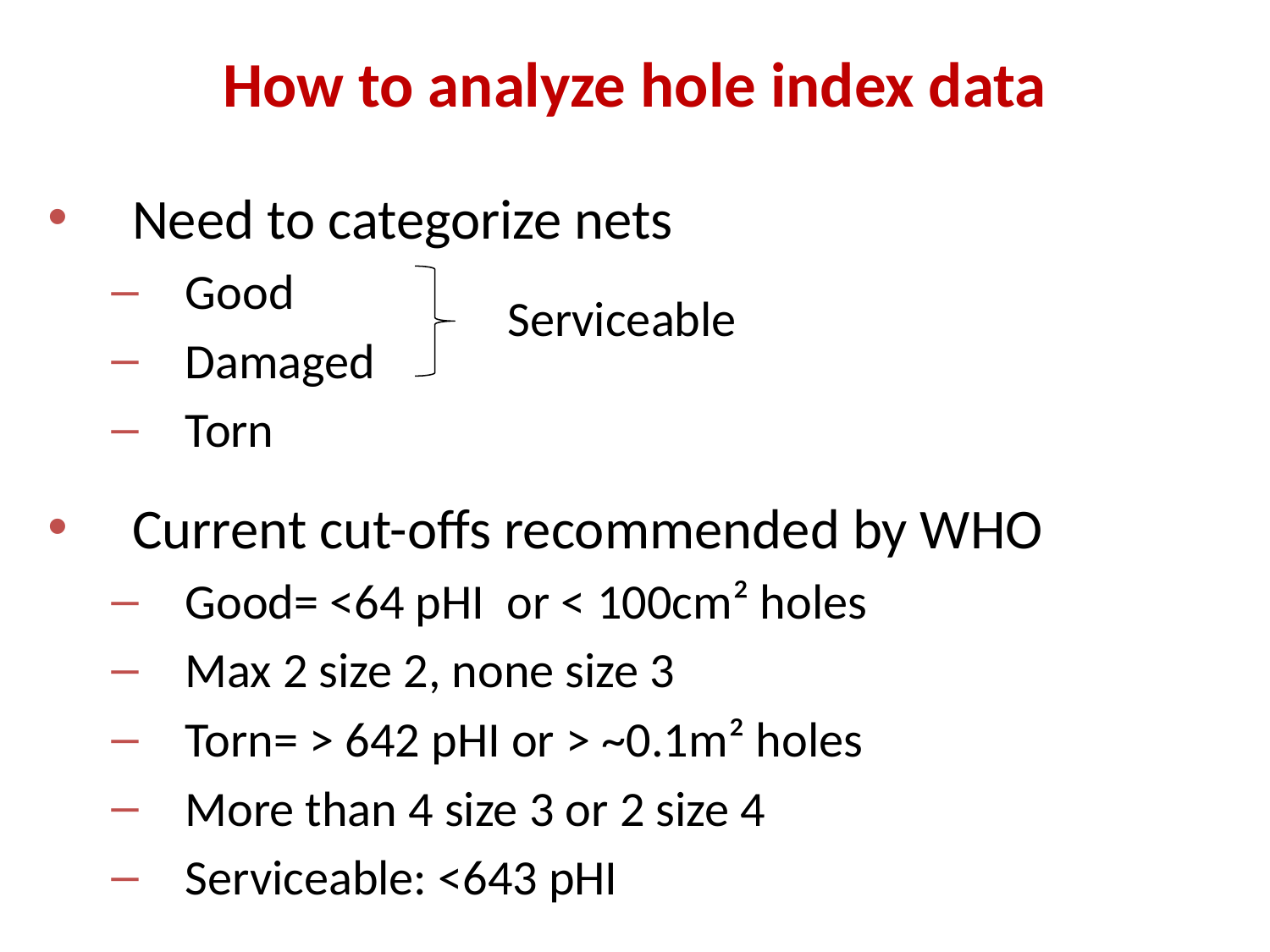

How to analyze hole index data
Need to categorize nets
Good
Damaged
Torn

Serviceable
Current cut-offs recommended by WHO
Good= <64 pHI  or < 100cm² holes
Max 2 size 2, none size 3
Torn= > 642 pHI or > ~0.1m² holes
More than 4 size 3 or 2 size 4
Serviceable: <643 pHI